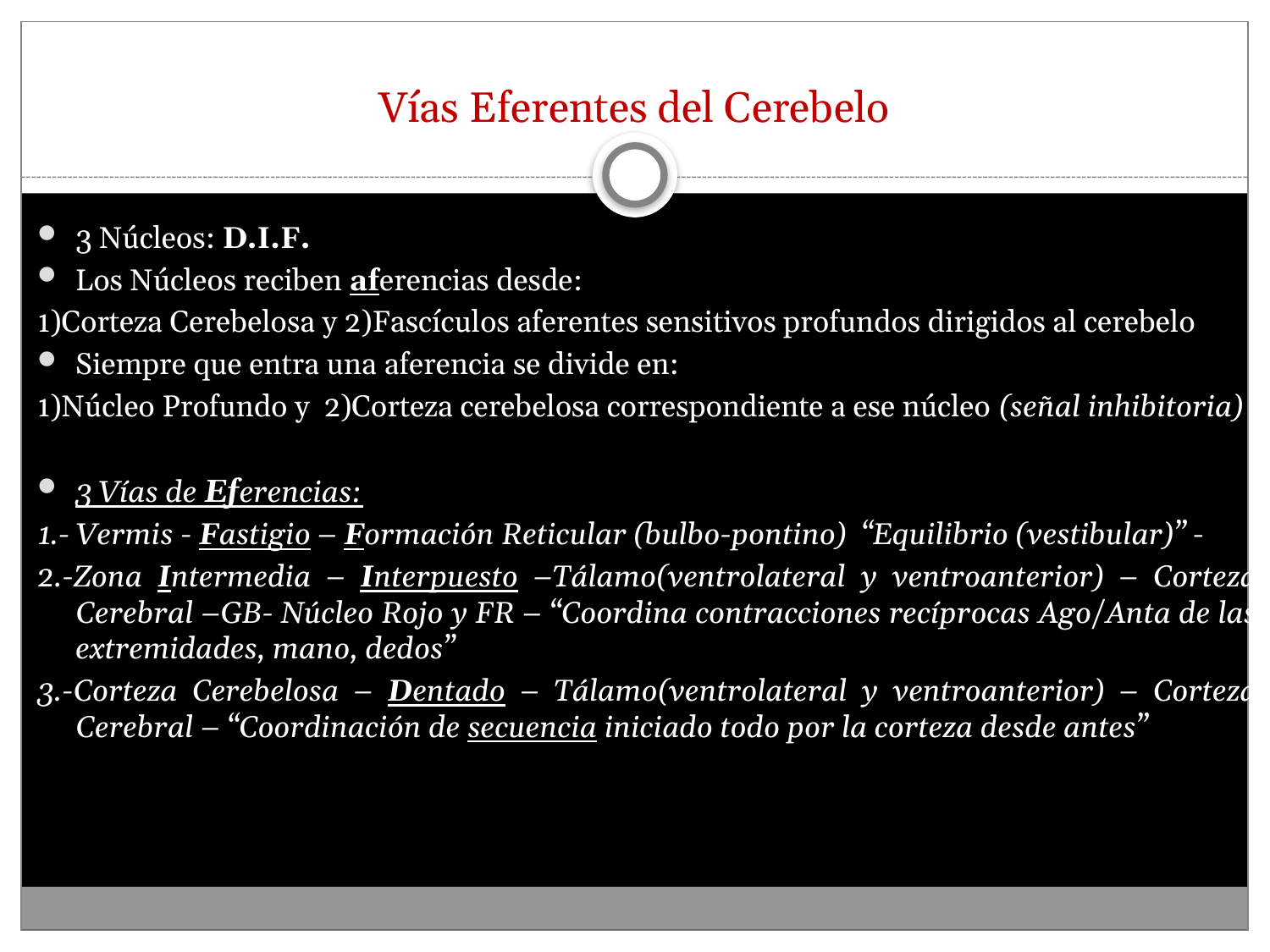

# Vías Eferentes del Cerebelo
3 Núcleos: D.I.F.
Los Núcleos reciben aferencias desde:
1)Corteza Cerebelosa y 2)Fascículos aferentes sensitivos profundos dirigidos al cerebelo
Siempre que entra una aferencia se divide en:
1)Núcleo Profundo y  2)Corteza cerebelosa correspondiente a ese núcleo (señal inhibitoria)

3 Vías de Eferencias:
1.- Vermis - Fastigio – Formación Reticular (bulbo-pontino)  “Equilibrio (vestibular)” -
2.-Zona Intermedia – Interpuesto –Tálamo(ventrolateral y ventroanterior) – Corteza Cerebral –GB- Núcleo Rojo y FR – “Coordina contracciones recíprocas Ago/Anta de las extremidades, mano, dedos”
3.-Corteza Cerebelosa – Dentado – Tálamo(ventrolateral y ventroanterior) – Corteza Cerebral – “Coordinación de secuencia iniciado todo por la corteza desde antes”